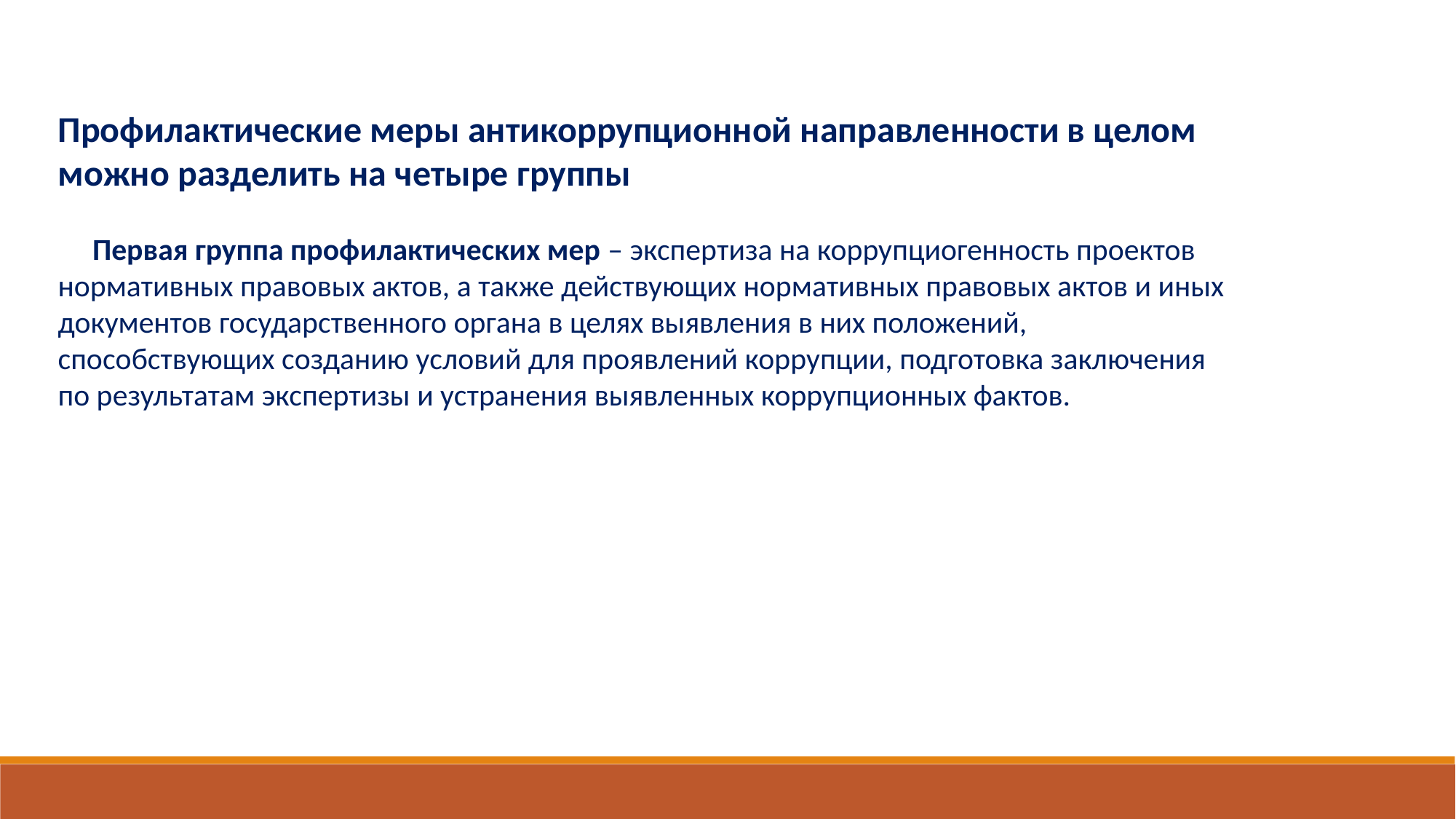

Профилактические меры антикоррупционной направленности в целом можно разделить на четыре группы

     Первая группа профилактических мер – экспертиза на коррупциогенность проектов нормативных правовых актов, а также действующих нормативных правовых актов и иных документов государственного органа в целях выявления в них положений, способствующих созданию условий для проявлений коррупции, подготовка заключения по результатам экспертизы и устранения выявленных коррупционных фактов.